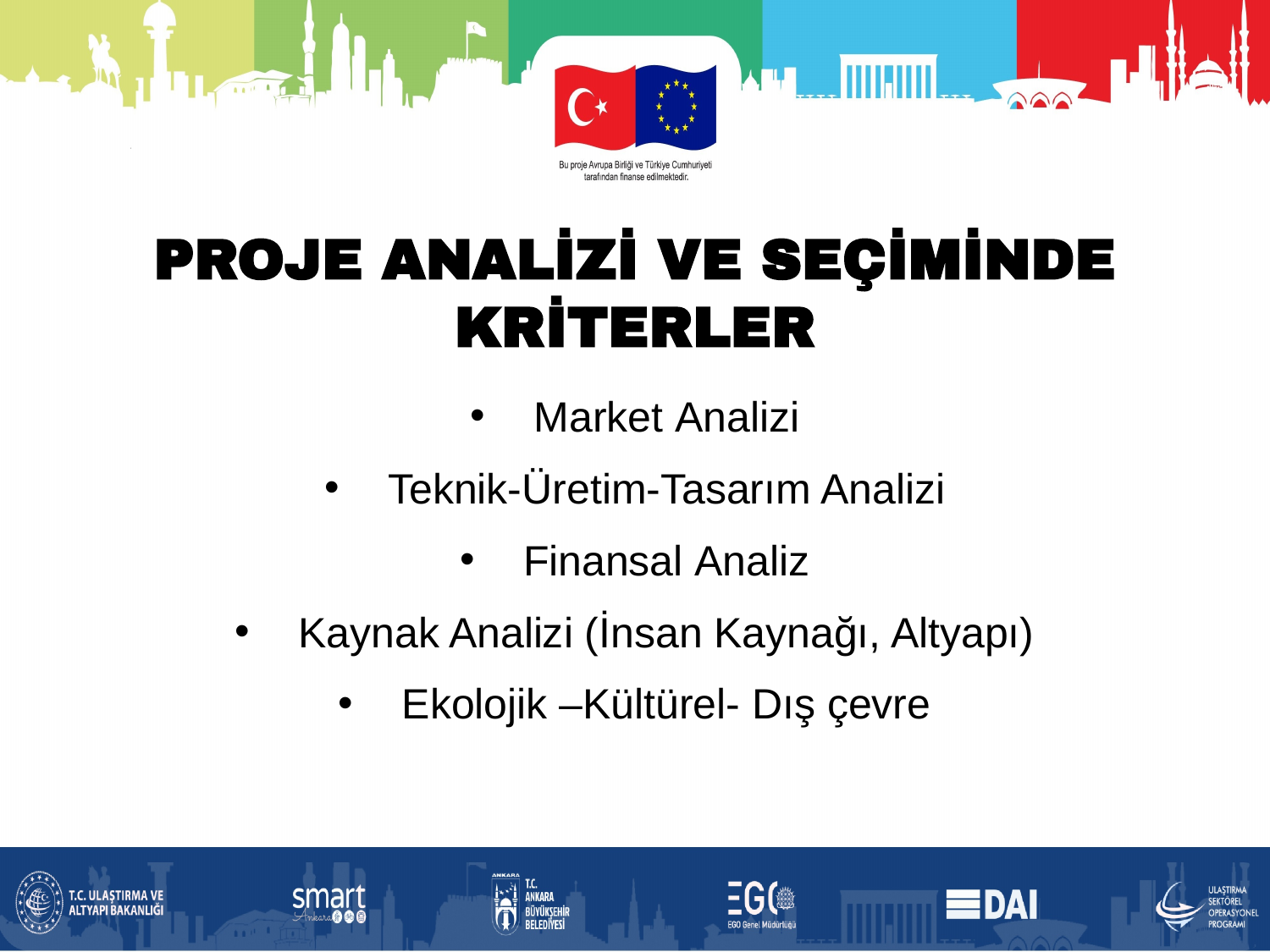

PROJE ANALİZİ VE SEÇİMİNDE KRİTERLER
Market Analizi
Teknik-Üretim-Tasarım Analizi
Finansal Analiz
Kaynak Analizi (İnsan Kaynağı, Altyapı)
Ekolojik –Kültürel- Dış çevre